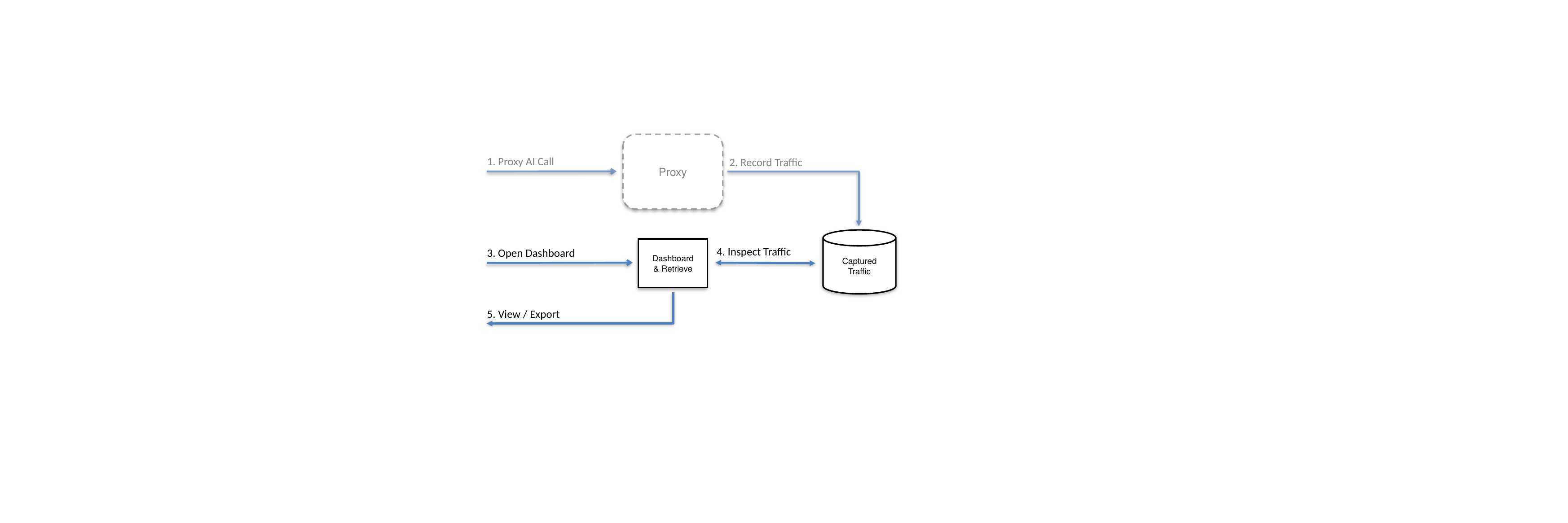

Proxy
1. Proxy AI Call
2. Record Traffic
Captured
Traffic
Dashboard
& Retrieve
4. Inspect Traffic
3. Open Dashboard
5. View / Export